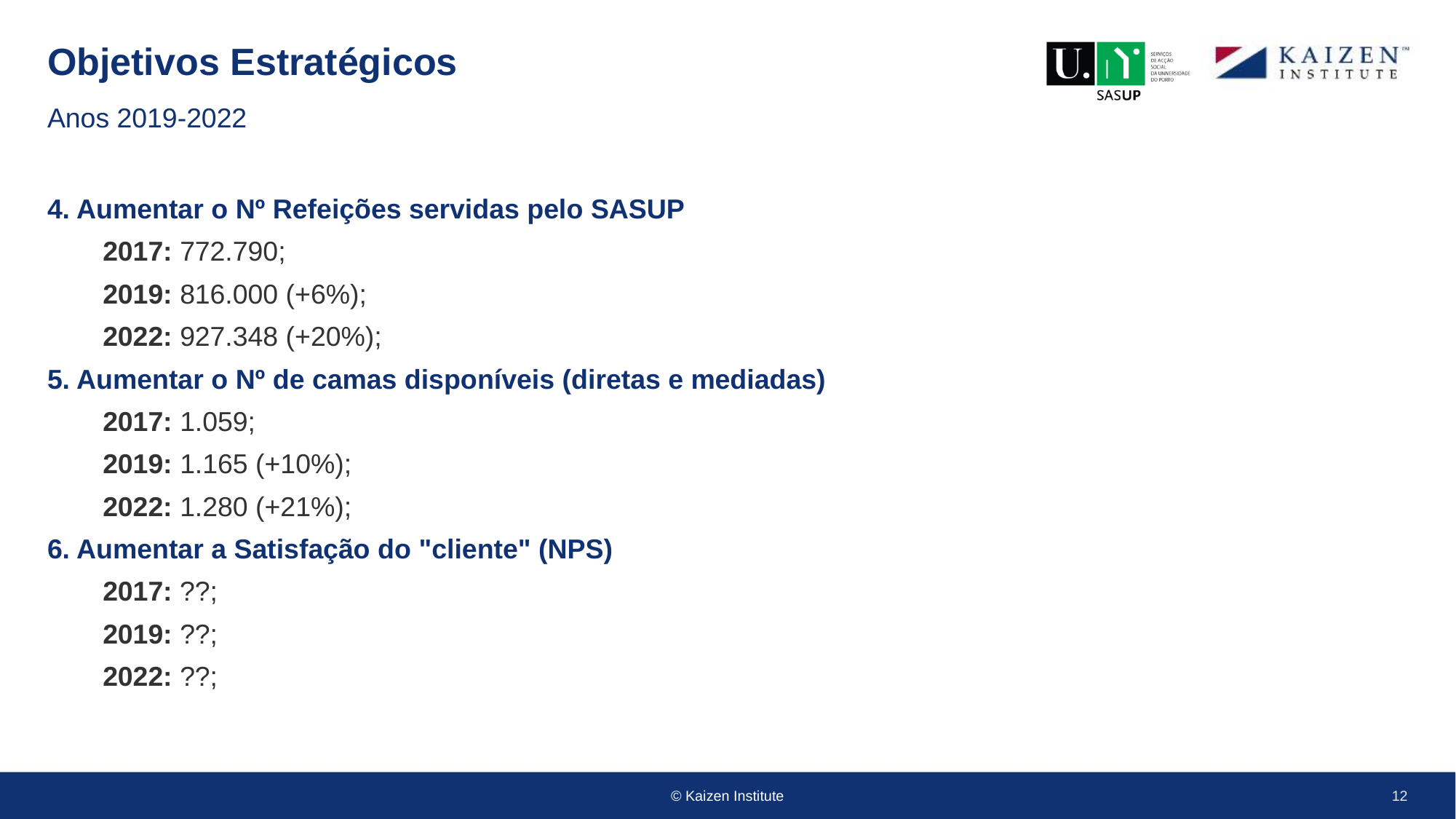

# Objetivos Estratégicos
Anos 2019-2022
4. Aumentar o Nº Refeições servidas pelo SASUP
2017: 772.790;
2019: 816.000 (+6%);
2022: 927.348 (+20%);
5. Aumentar o Nº de camas disponíveis (diretas e mediadas)
2017: 1.059;
2019: 1.165 (+10%);
2022: 1.280 (+21%);
6. Aumentar a Satisfação do "cliente" (NPS)
2017: ??;
2019: ??;
2022: ??;